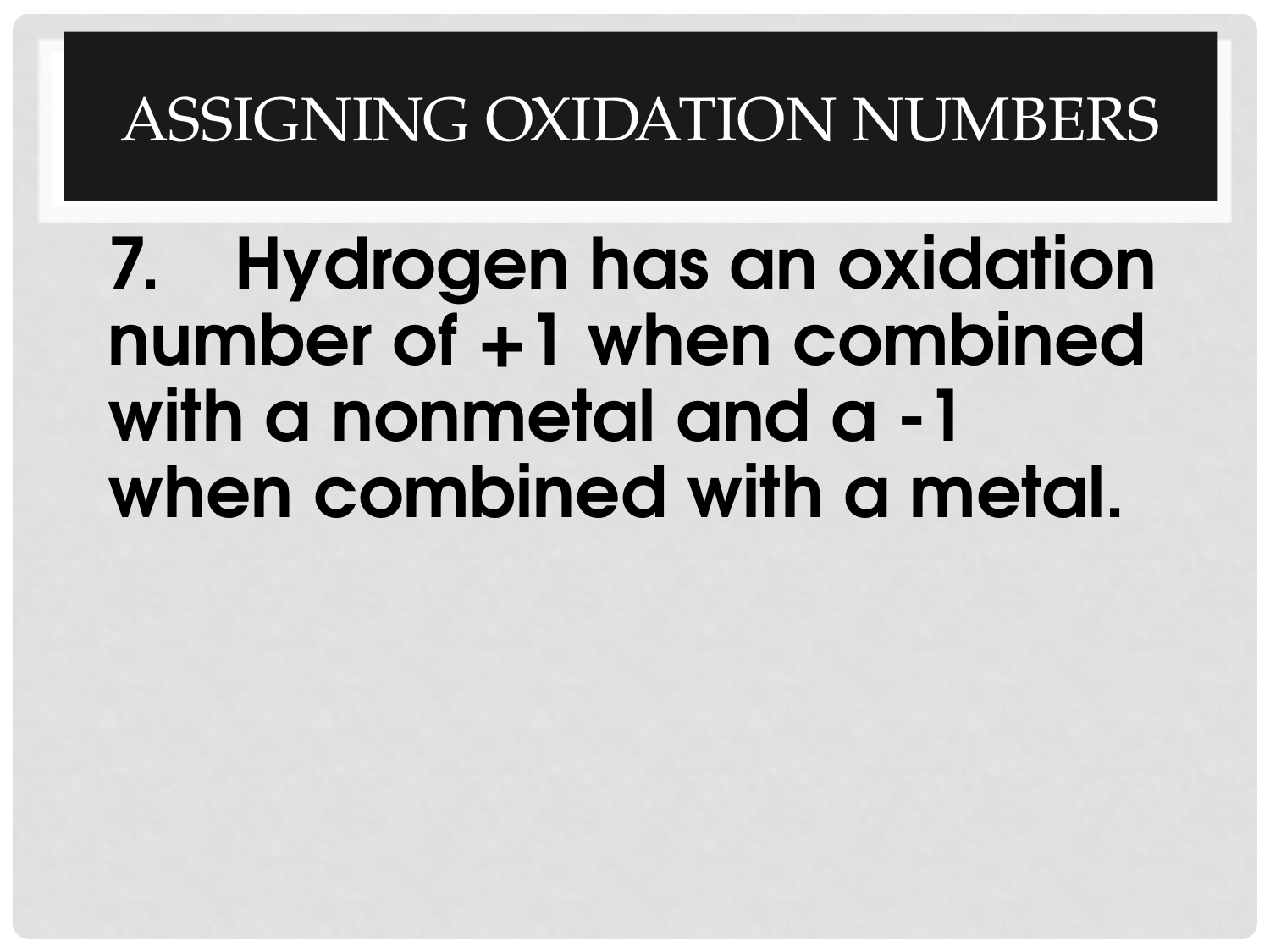

# Assigning Oxidation Numbers
7.	Hydrogen has an oxidation number of +1 when combined with a nonmetal and a -1 when combined with a metal.